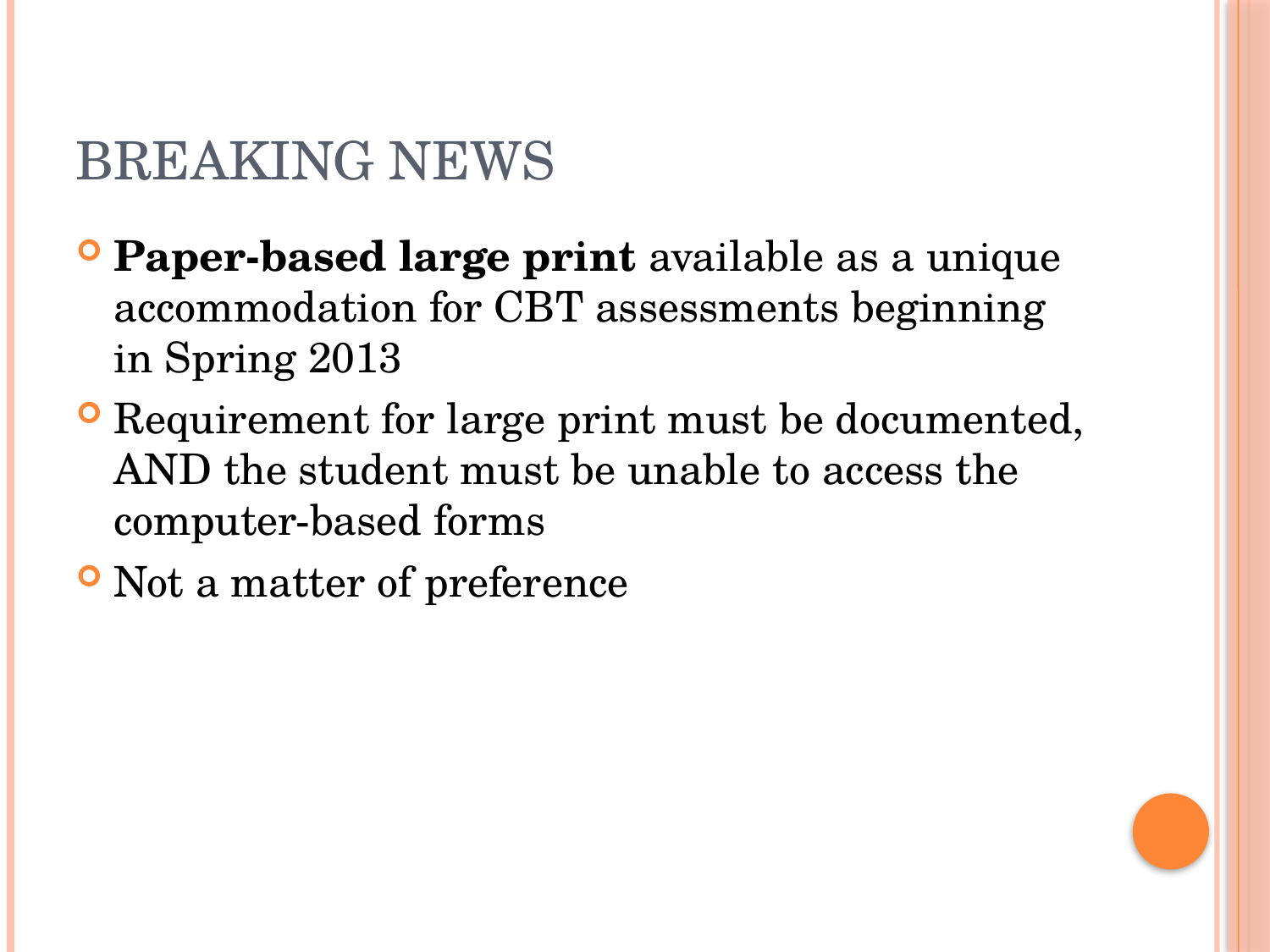

# Breaking News
Paper-based large print available as a unique accommodation for CBT assessments beginning in Spring 2013
Requirement for large print must be documented, AND the student must be unable to access the computer-based forms
Not a matter of preference